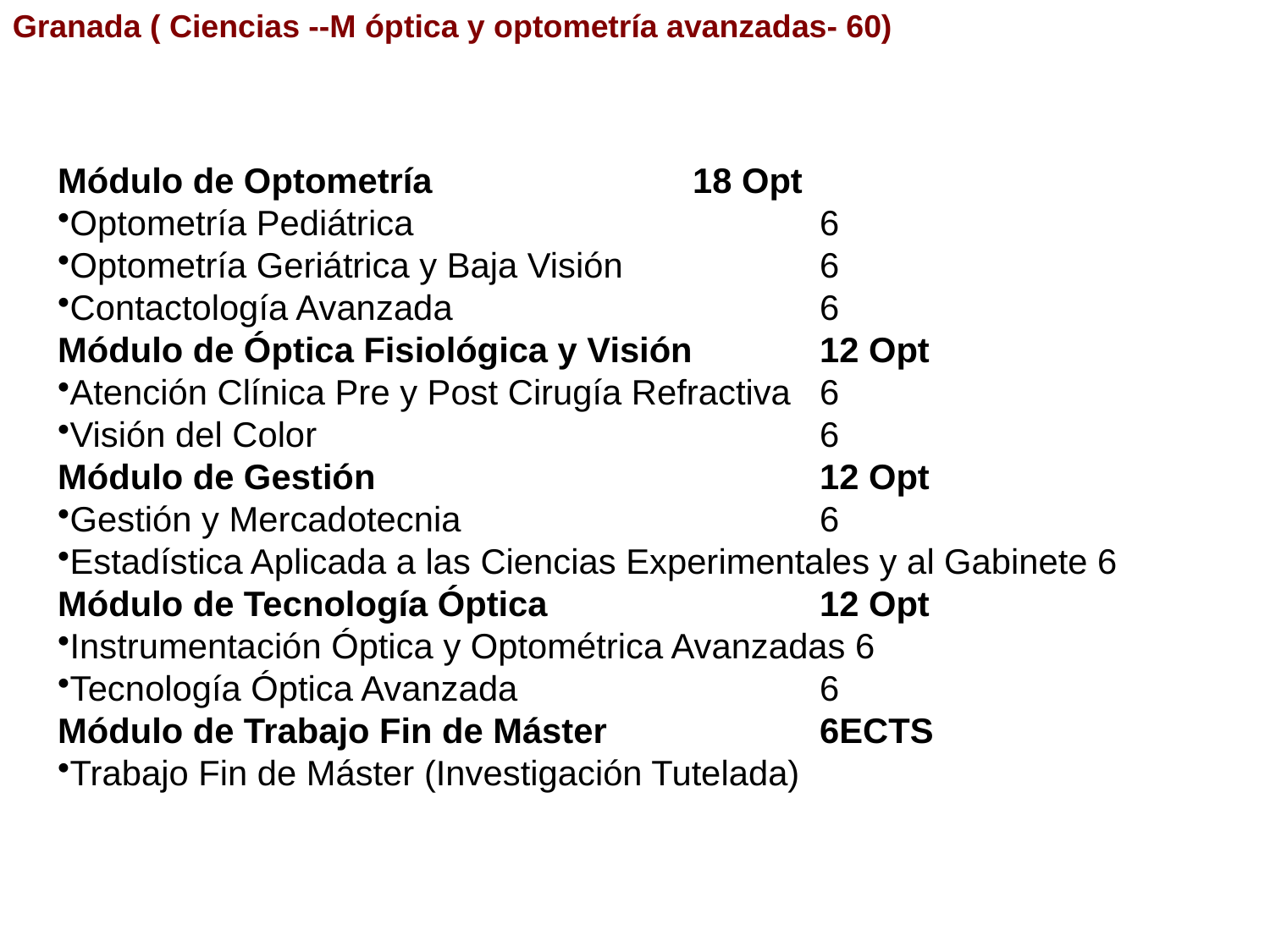

Granada ( Ciencias --M óptica y optometría avanzadas- 60)
Módulo de Optometría 		18 Opt
Optometría Pediátrica 			6
Optometría Geriátrica y Baja Visión 		6
Contactología Avanzada 		6
Módulo de Óptica Fisiológica y Visión 		12 Opt
Atención Clínica Pre y Post Cirugía Refractiva 		6
Visión del Color 			6
Módulo de Gestión 			12 Opt
Gestión y Mercadotecnia 		6
Estadística Aplicada a las Ciencias Experimentales y al Gabinete 6
Módulo de Tecnología Óptica 		12 Opt
Instrumentación Óptica y Optométrica Avanzadas 6
Tecnología Óptica Avanzada 		6
Módulo de Trabajo Fin de Máster 		6ECTS
Trabajo Fin de Máster (Investigación Tutelada)